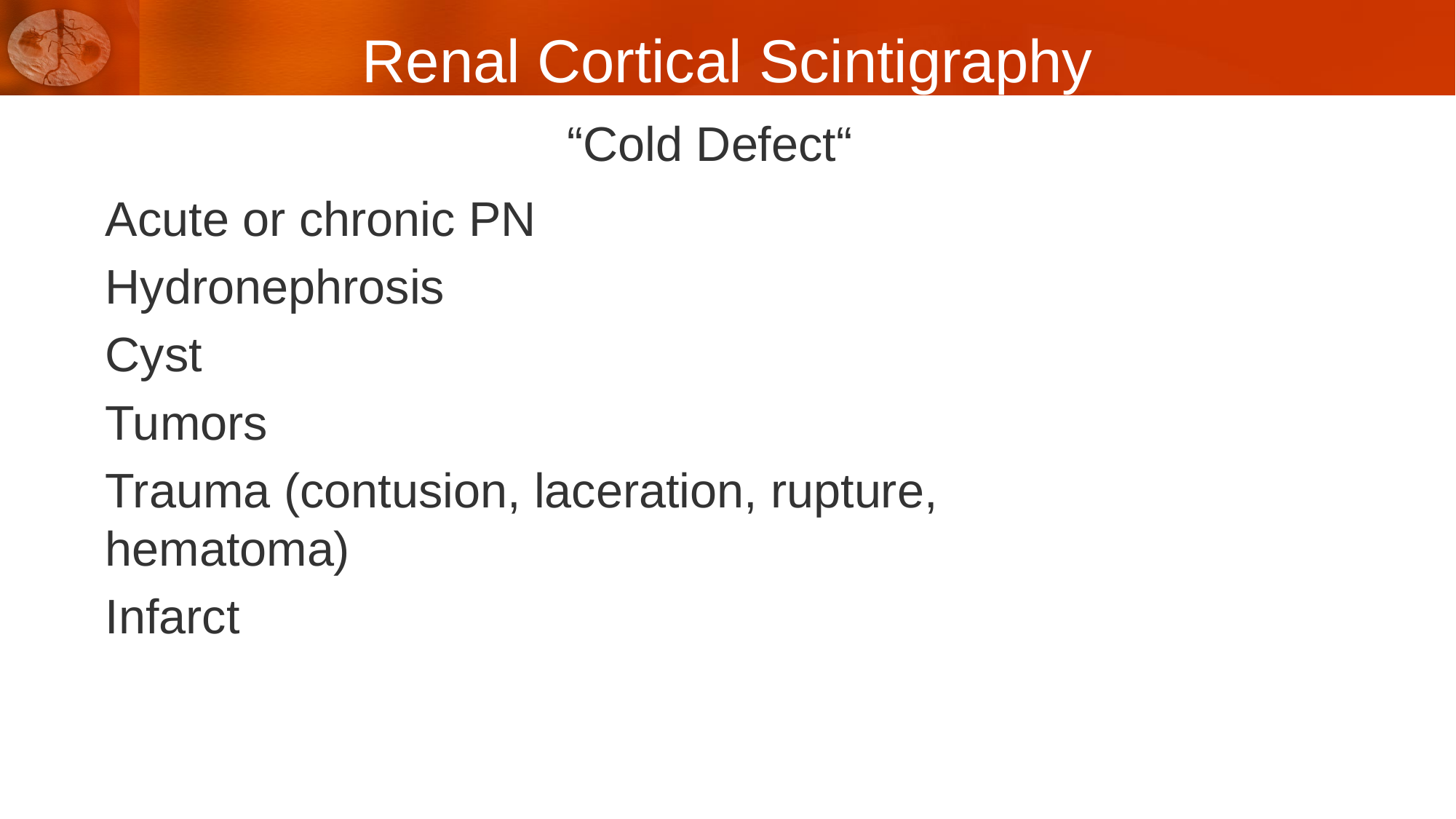

Renal Cortical Scintigraphy
“Cold Defect“ “
Acute or chronic PN
Hydronephrosis
Cyst
Tumors
Trauma (contusion, laceration, rupture,
hematoma)
Infarct